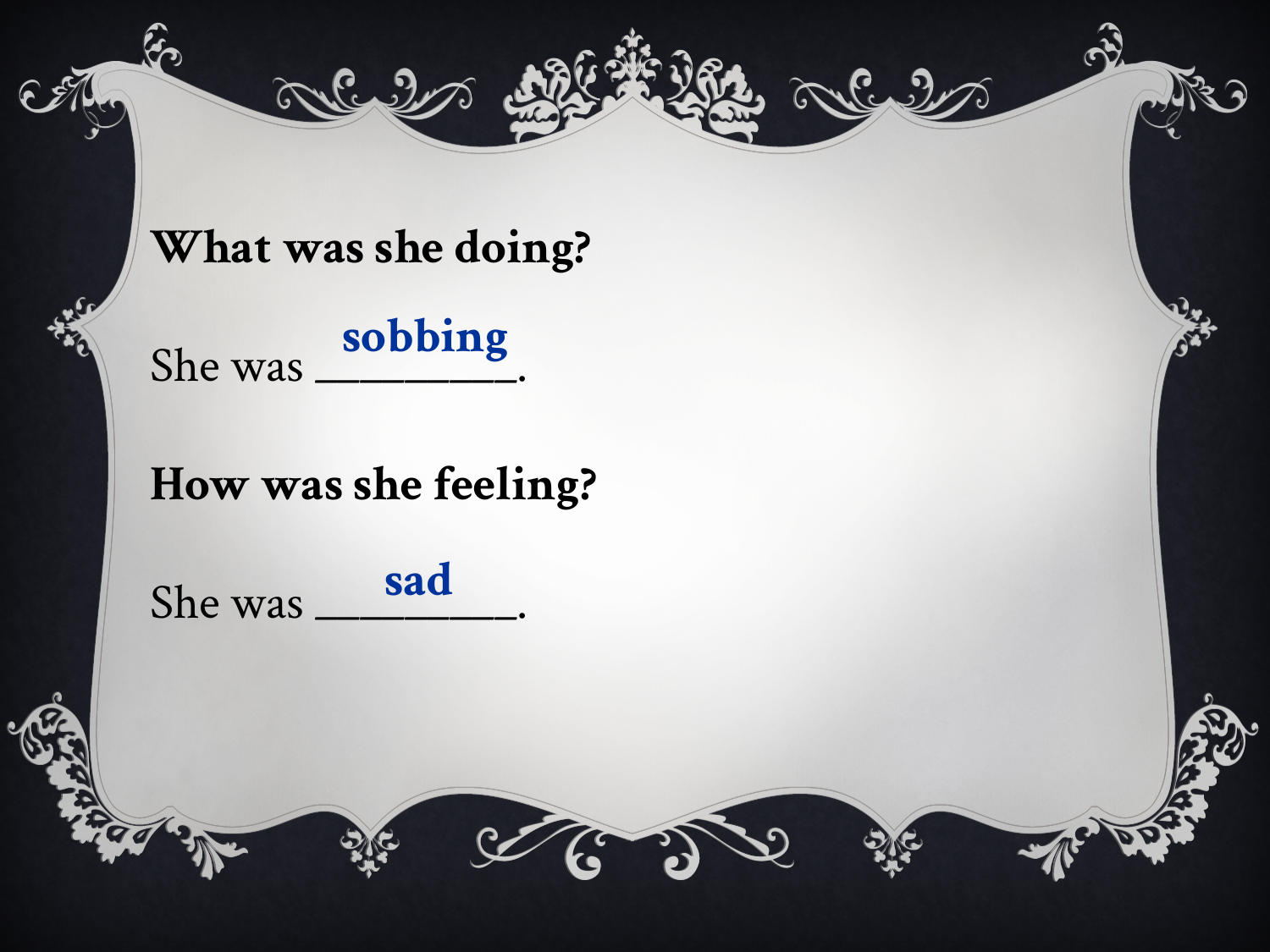

What was she doing?

She was _________.

How was she feeling?

She was _________.
sobbing
sad